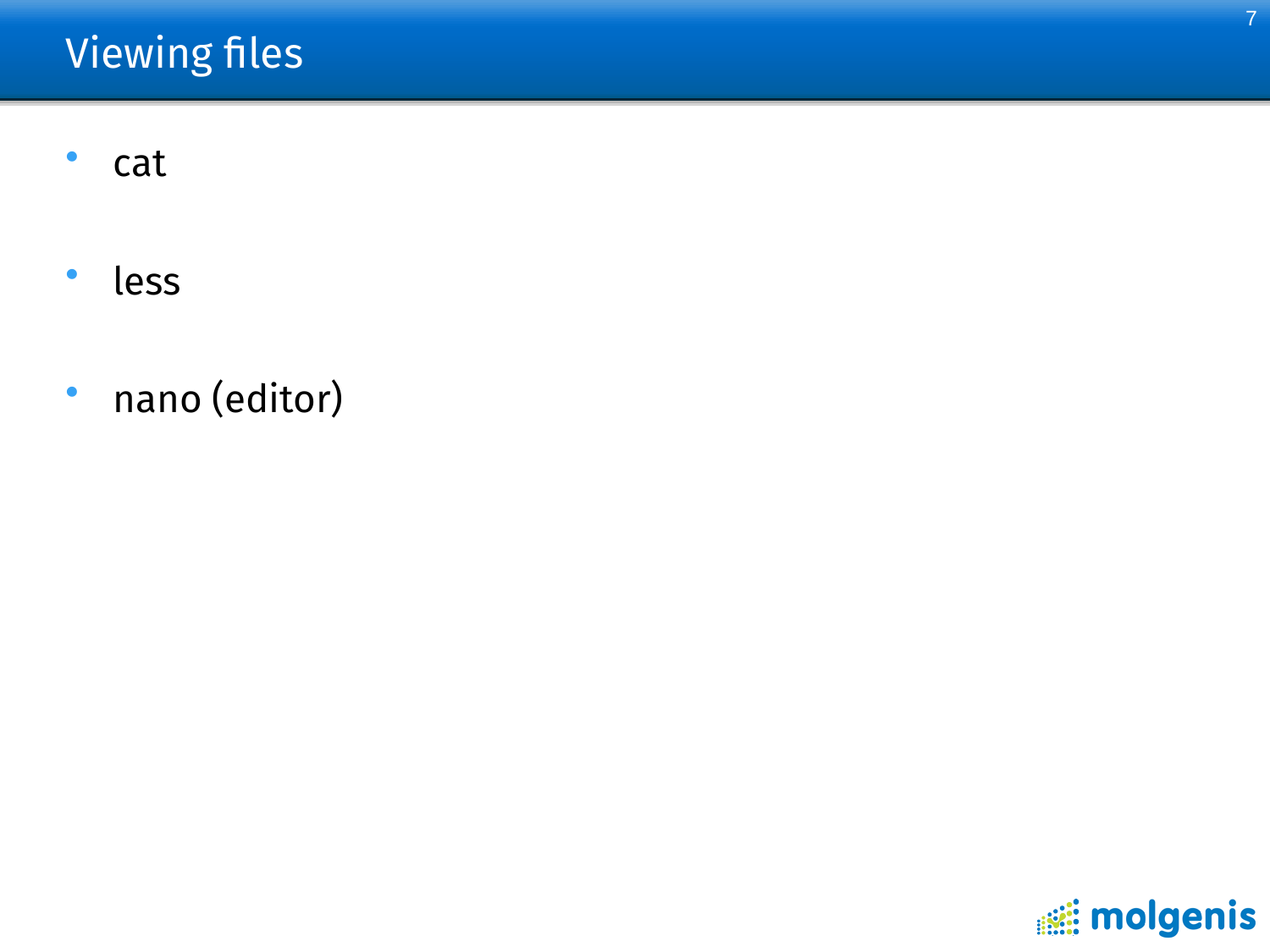

7
# Viewing files
cat

less

nano (editor)